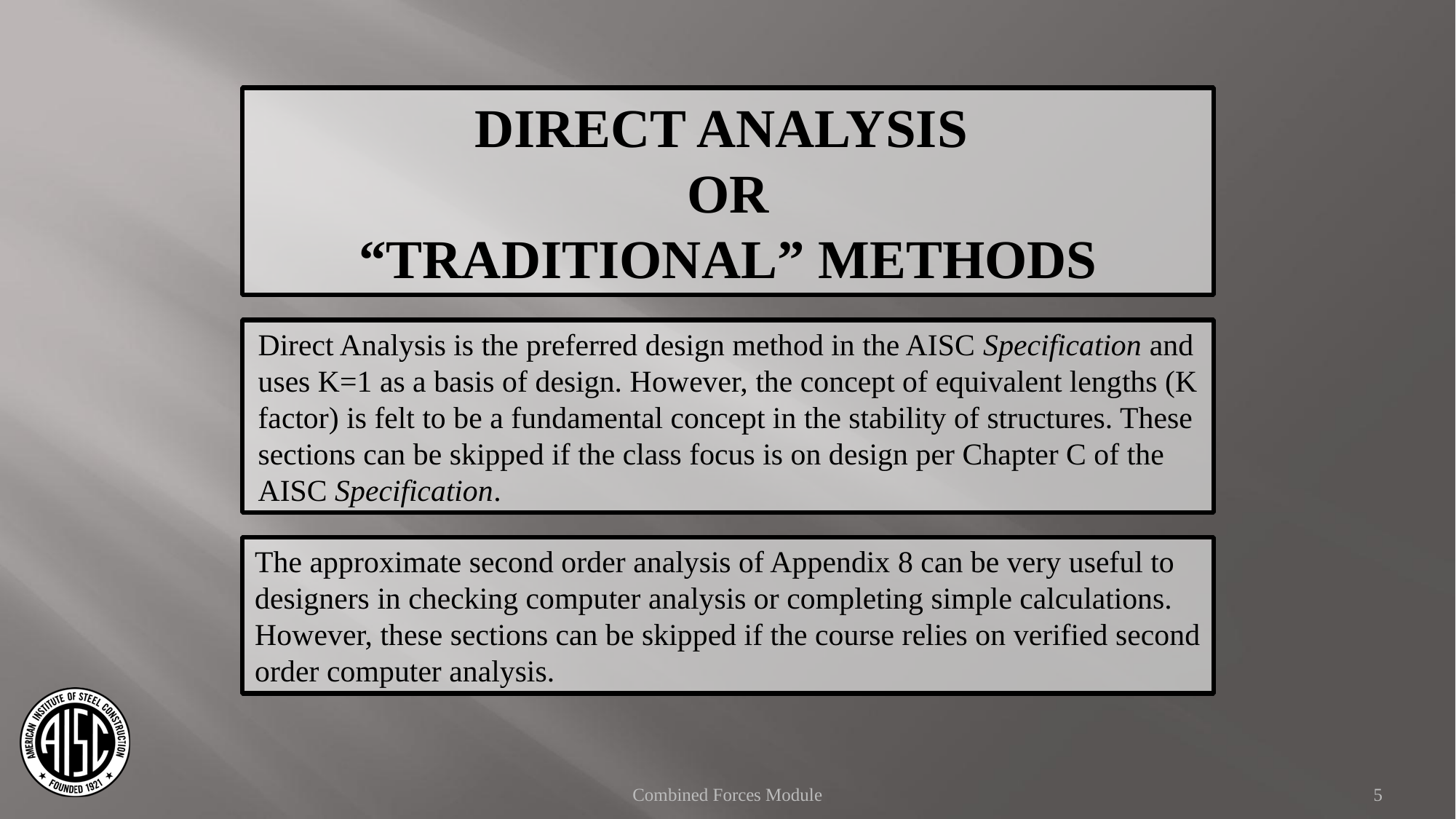

DIRECT ANALYSIS
OR
“TRADITIONAL” METHODS
Direct Analysis is the preferred design method in the AISC Specification and uses K=1 as a basis of design. However, the concept of equivalent lengths (K factor) is felt to be a fundamental concept in the stability of structures. These sections can be skipped if the class focus is on design per Chapter C of the AISC Specification.
The approximate second order analysis of Appendix 8 can be very useful to designers in checking computer analysis or completing simple calculations. However, these sections can be skipped if the course relies on verified second order computer analysis.
Combined Forces Module
5